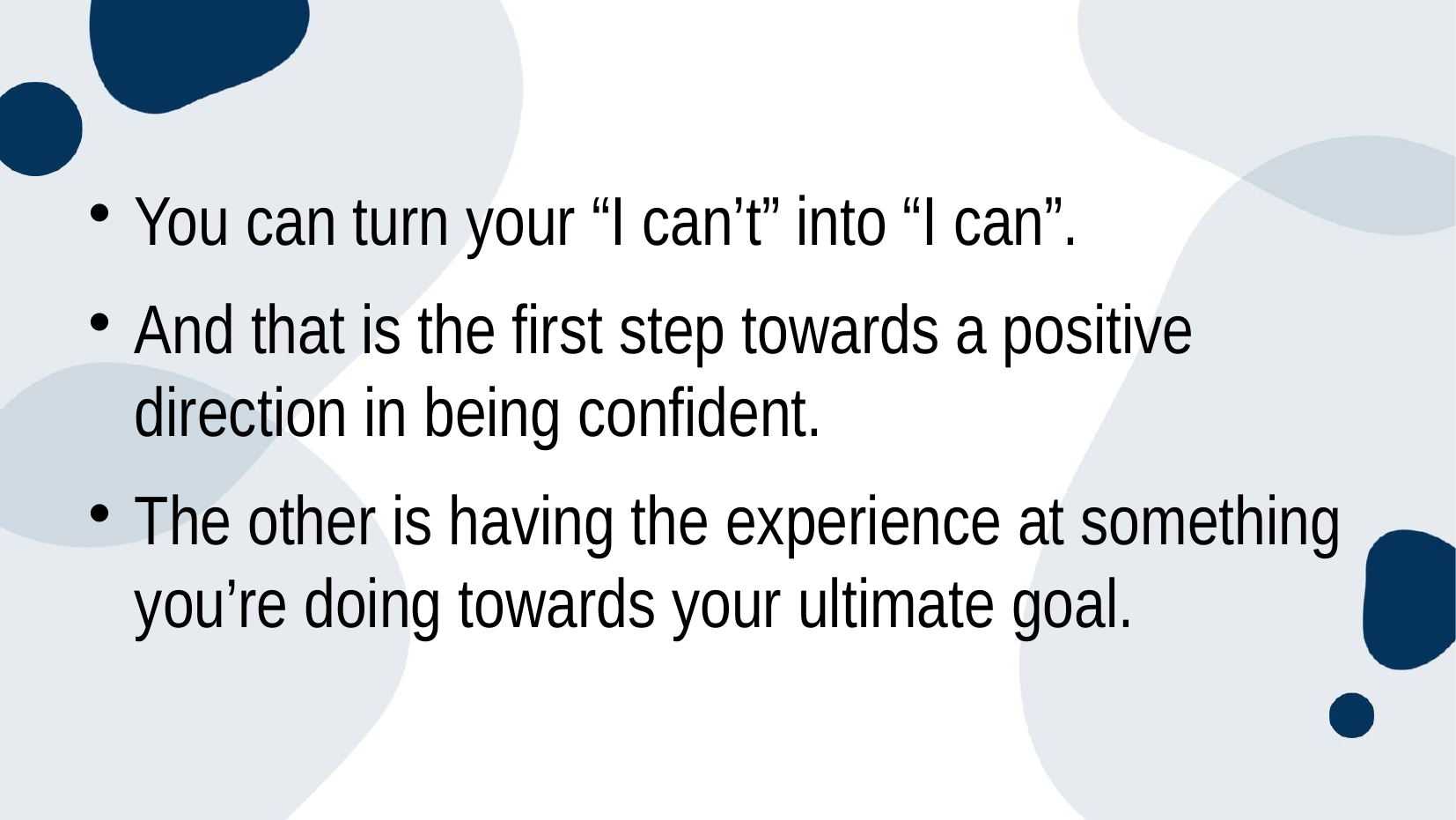

#
You can turn your “I can’t” into “I can”.
And that is the first step towards a positive direction in being confident.
The other is having the experience at something you’re doing towards your ultimate goal.